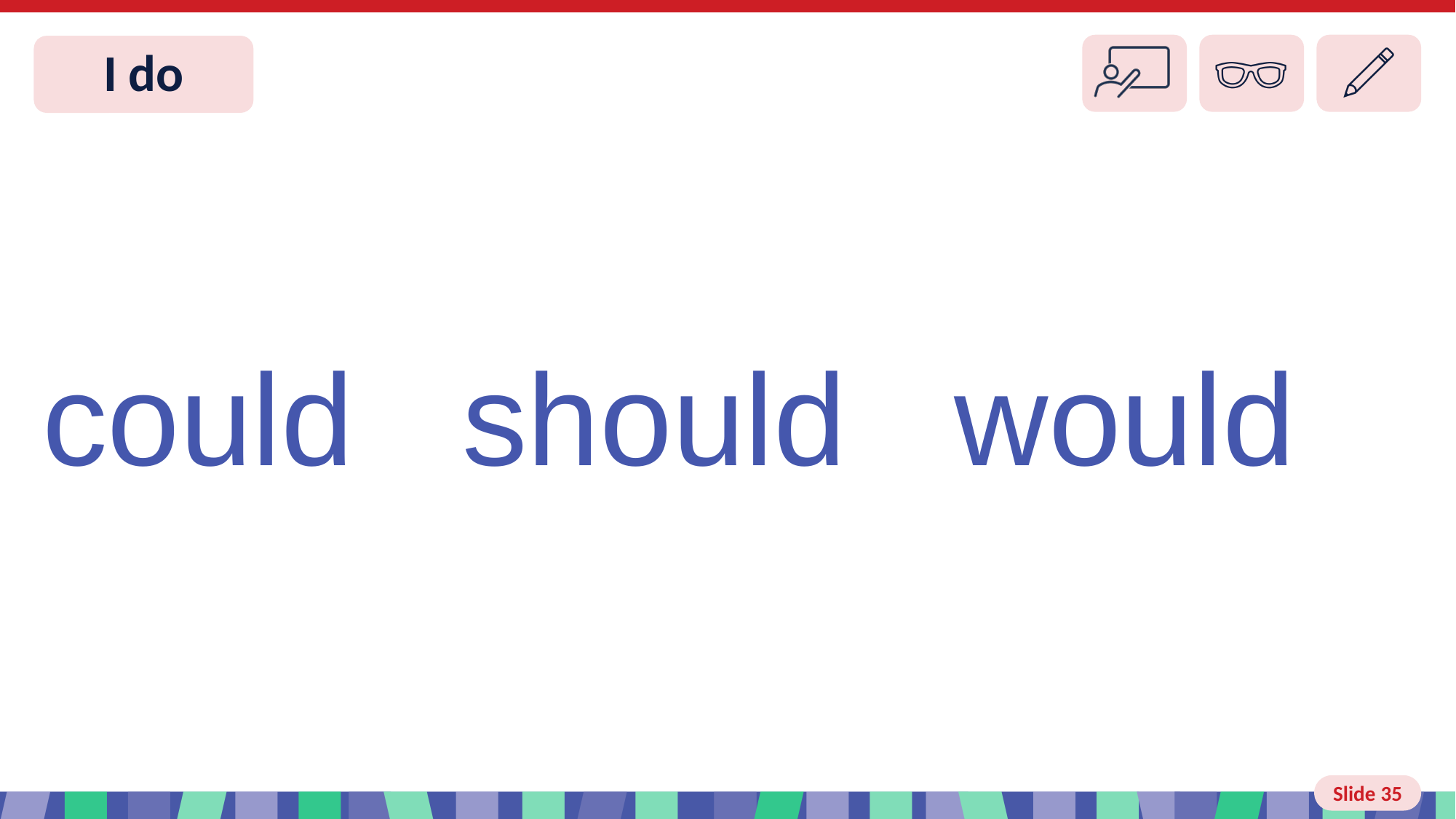

# Slide 35 I do
could   should   would